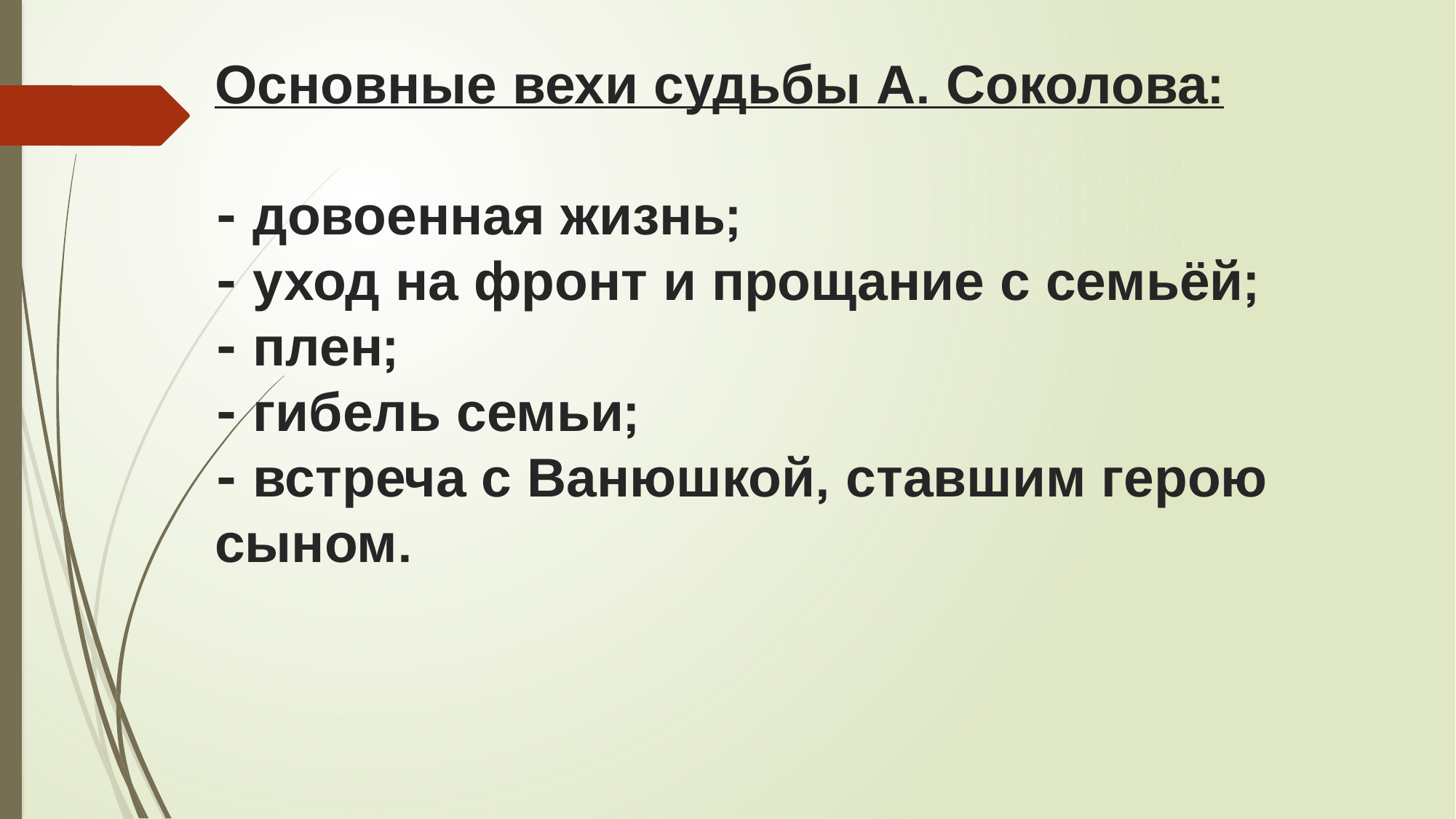

# Основные вехи судьбы А. Соколова: - довоенная жизнь; - уход на фронт и прощание с семьёй; - плен; - гибель семьи; - встреча с Ванюшкой, ставшим герою сыном.